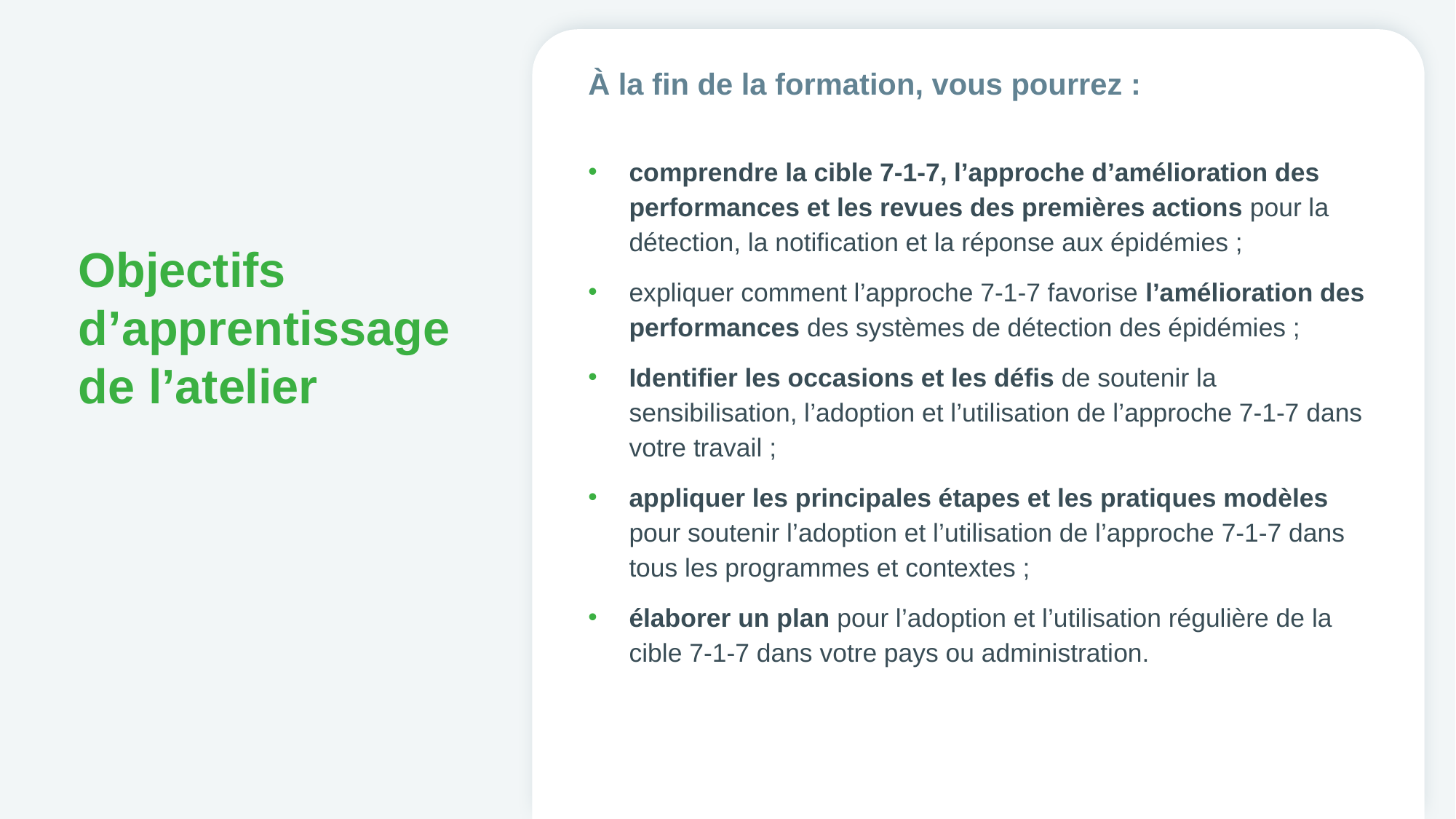

À la fin de la formation, vous pourrez :
# Objectifs d’apprentissage de l’atelier
comprendre la cible 7-1-7, l’approche d’amélioration des performances et les revues des premières actions pour la détection, la notification et la réponse aux épidémies ;
expliquer comment l’approche 7-1-7 favorise l’amélioration des performances des systèmes de détection des épidémies ;
Identifier les occasions et les défis de soutenir la sensibilisation, l’adoption et l’utilisation de l’approche 7-1-7 dans votre travail ;
appliquer les principales étapes et les pratiques modèles pour soutenir l’adoption et l’utilisation de l’approche 7-1-7 dans tous les programmes et contextes ;
élaborer un plan pour l’adoption et l’utilisation régulière de la cible 7-1-7 dans votre pays ou administration.